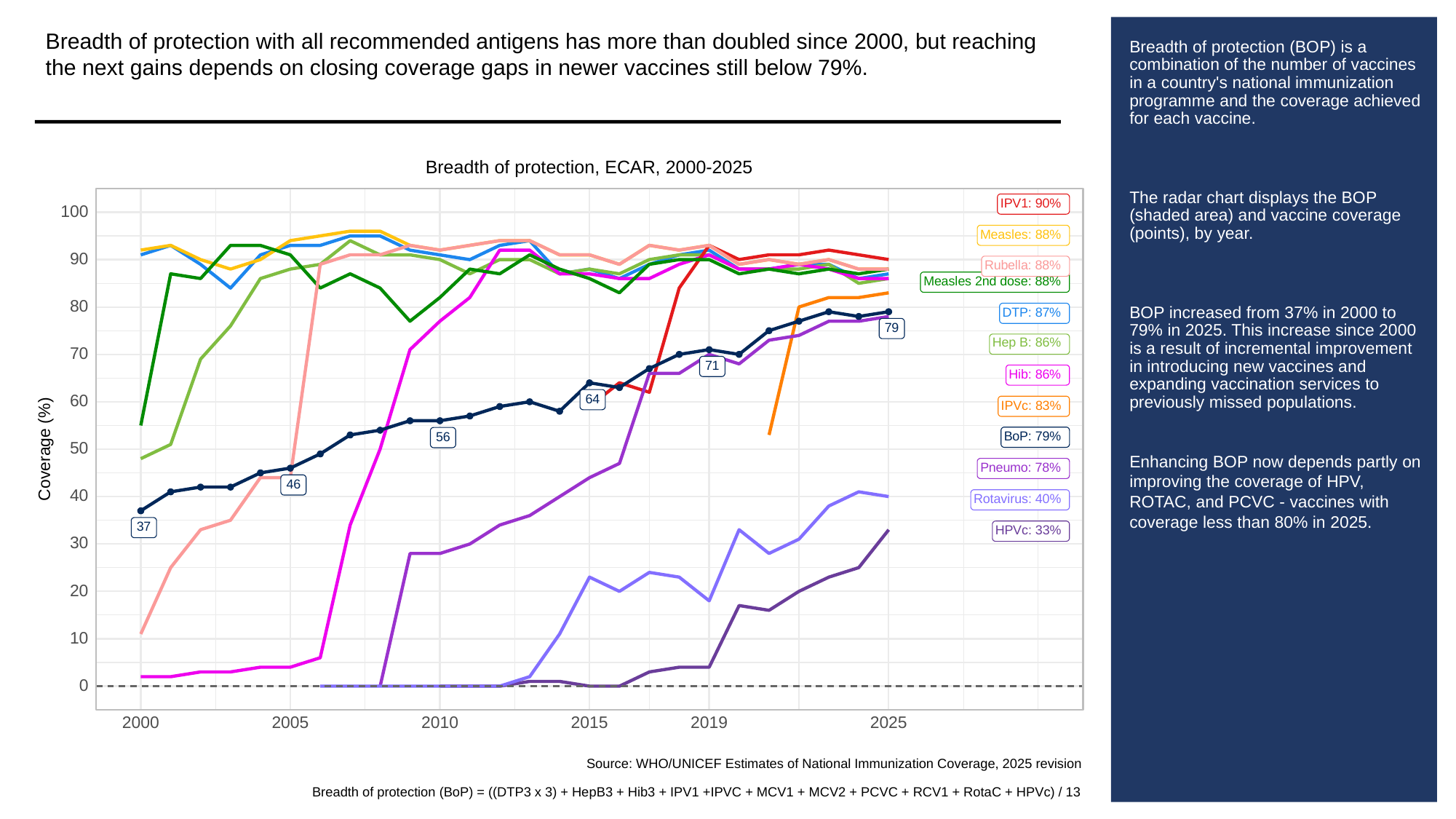

Breadth of protection with all recommended antigens has more than doubled since 2000, but reaching the next gains depends on closing coverage gaps in newer vaccines still below 79%.
# Breadth of protection (BOP) is a combination of the number of vaccines in a country's national immunization programme and the coverage achieved for each vaccine.

The radar chart displays the BOP (shaded area) and vaccine coverage (points), by year.

BOP increased from 37% in 2000 to 79% in 2025. This increase since 2000 is a result of incremental improvement in introducing new vaccines and expanding vaccination services to previously missed populations.

Enhancing BOP now depends partly on improving the coverage of HPV, ROTAC, and PCVC - vaccines with coverage less than 80% in 2025.

Breadth of protection, ECAR, 2000-2025

IPV1: 90%

100

Measles: 88%

90

Rubella: 88%

Measles 2nd dose: 88%

80

DTP: 87%

79

Hep B: 86%

70

71

Hib: 86%

64
60

IPVc: 83%

BoP: 79%
56
Coverage (%)
50

Pneumo: 78%

46

40

Rotavirus: 40%

37
HPVc: 33%

30

20

10

0

2000
2005
2010
2015
2019
2025
Source: WHO/UNICEF Estimates of National Immunization Coverage, 2025 revision

Breadth of protection (BoP) = ((DTP3 x 3) + HepB3 + Hib3 + IPV1 +IPVC + MCV1 + MCV2 + PCVC + RCV1 + RotaC + HPVc) / 13